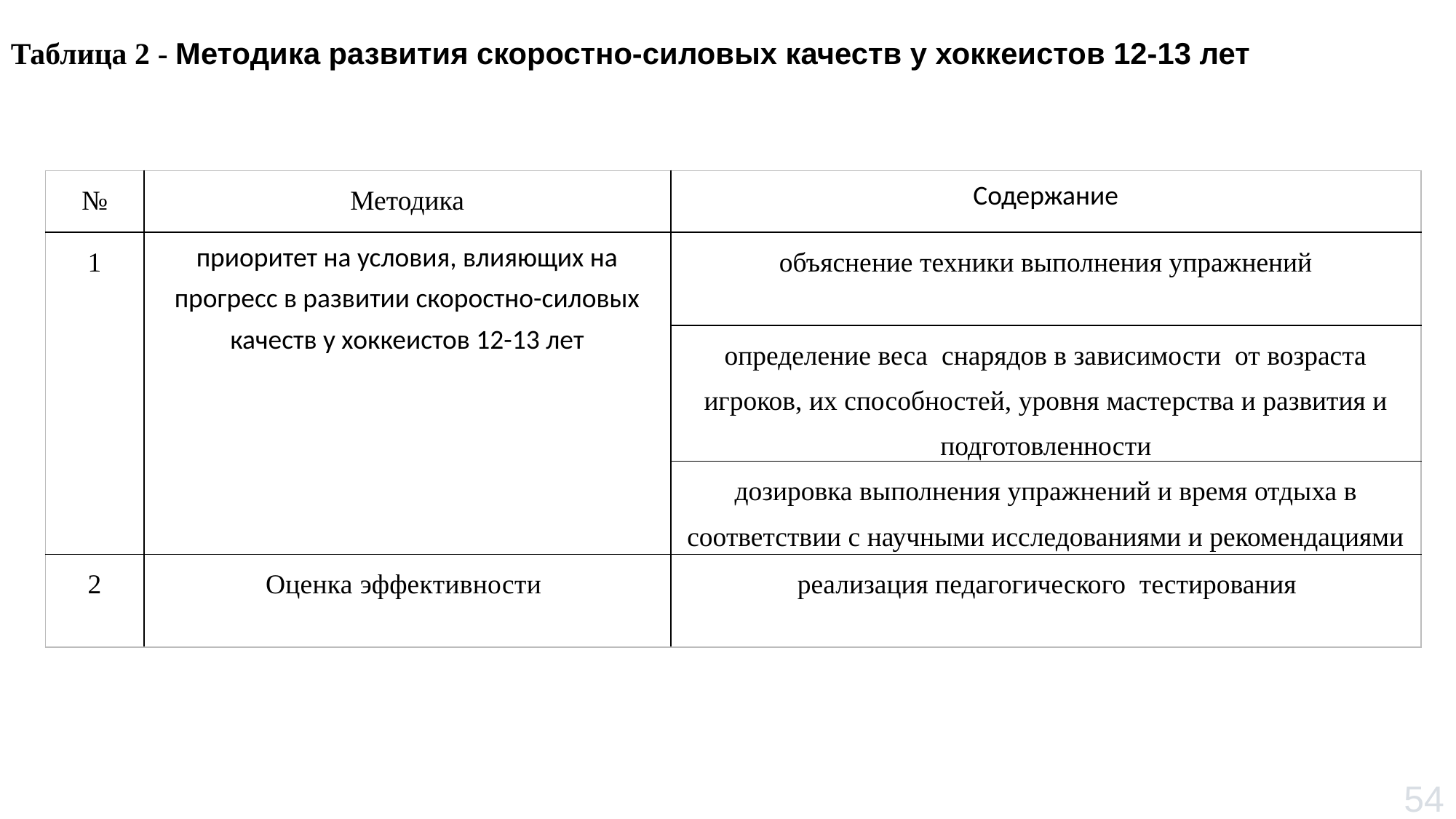

Таблица 2 - Методика развития скоростно-силовых качеств у хоккеистов 12-13 лет

| № | Методика | Содержание |
| --- | --- | --- |
| 1 | приоритет на условия, влияющих на прогресс в развитии скоростно-силовых качеств у хоккеистов 12-13 лет | объяснение техники выполнения упражнений |
|  |  | определение веса снарядов в зависимости от возраста игроков, их способностей, уровня мастерства и развития и подготовленности |
|  |  | дозировка выполнения упражнений и время отдыха в соответствии с научными исследованиями и рекомендациями |
| 2 | Оценка эффективности | реализация педагогического тестирования |
54